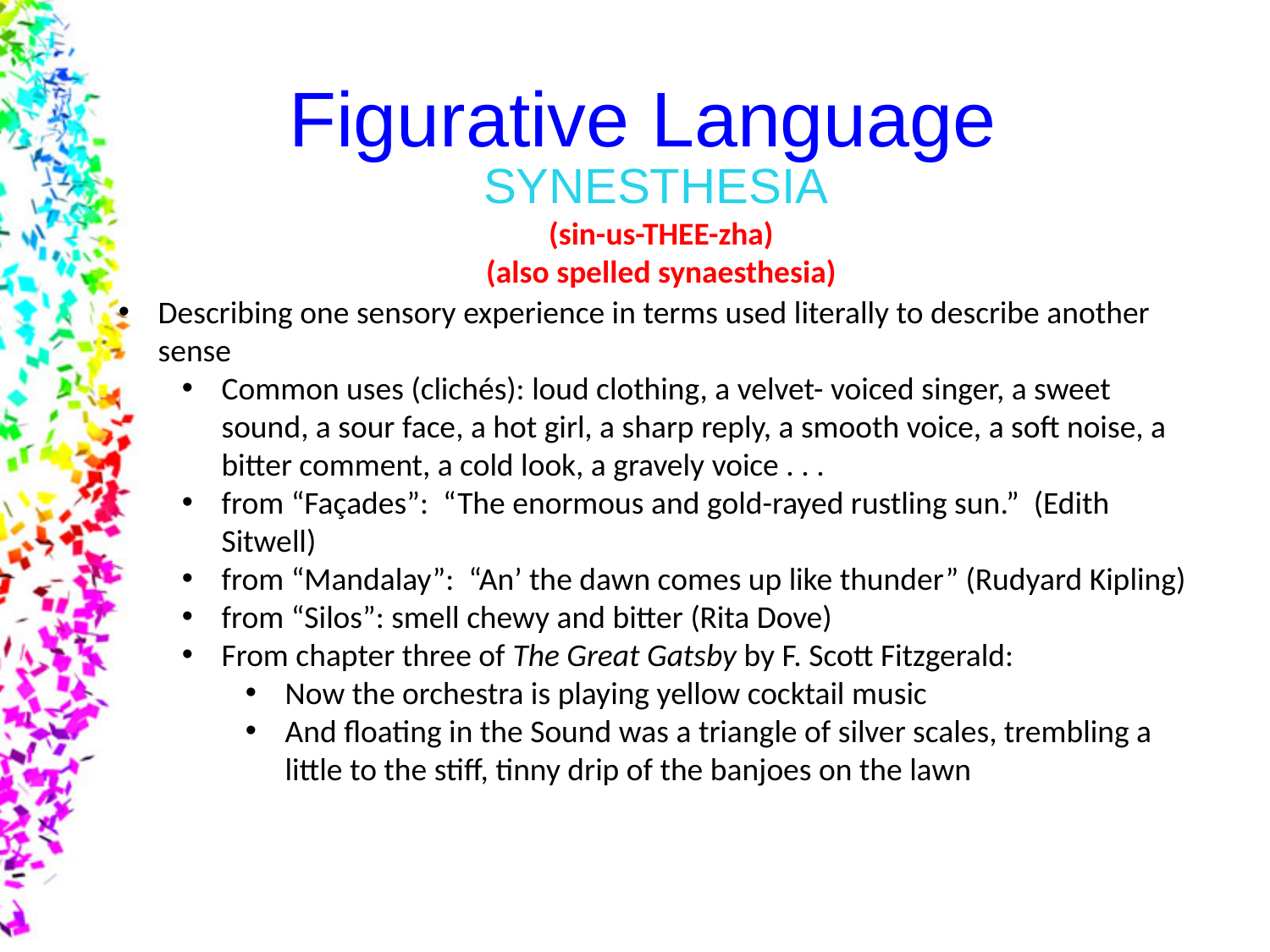

Figurative Language
SYNESTHESIA
(sin-us-THEE-zha)
(also spelled synaesthesia)
Describing one sensory experience in terms used literally to describe another sense
Common uses (clichés): loud clothing, a velvet- voiced singer, a sweet sound, a sour face, a hot girl, a sharp reply, a smooth voice, a soft noise, a bitter comment, a cold look, a gravely voice . . .
from “Façades”:  “The enormous and gold-rayed rustling sun.”  (Edith Sitwell)
from “Mandalay”:  “An’ the dawn comes up like thunder” (Rudyard Kipling)
from “Silos”: smell chewy and bitter (Rita Dove)
From chapter three of The Great Gatsby by F. Scott Fitzgerald:
Now the orchestra is playing yellow cocktail music
And floating in the Sound was a triangle of silver scales, trembling a little to the stiff, tinny drip of the banjoes on the lawn